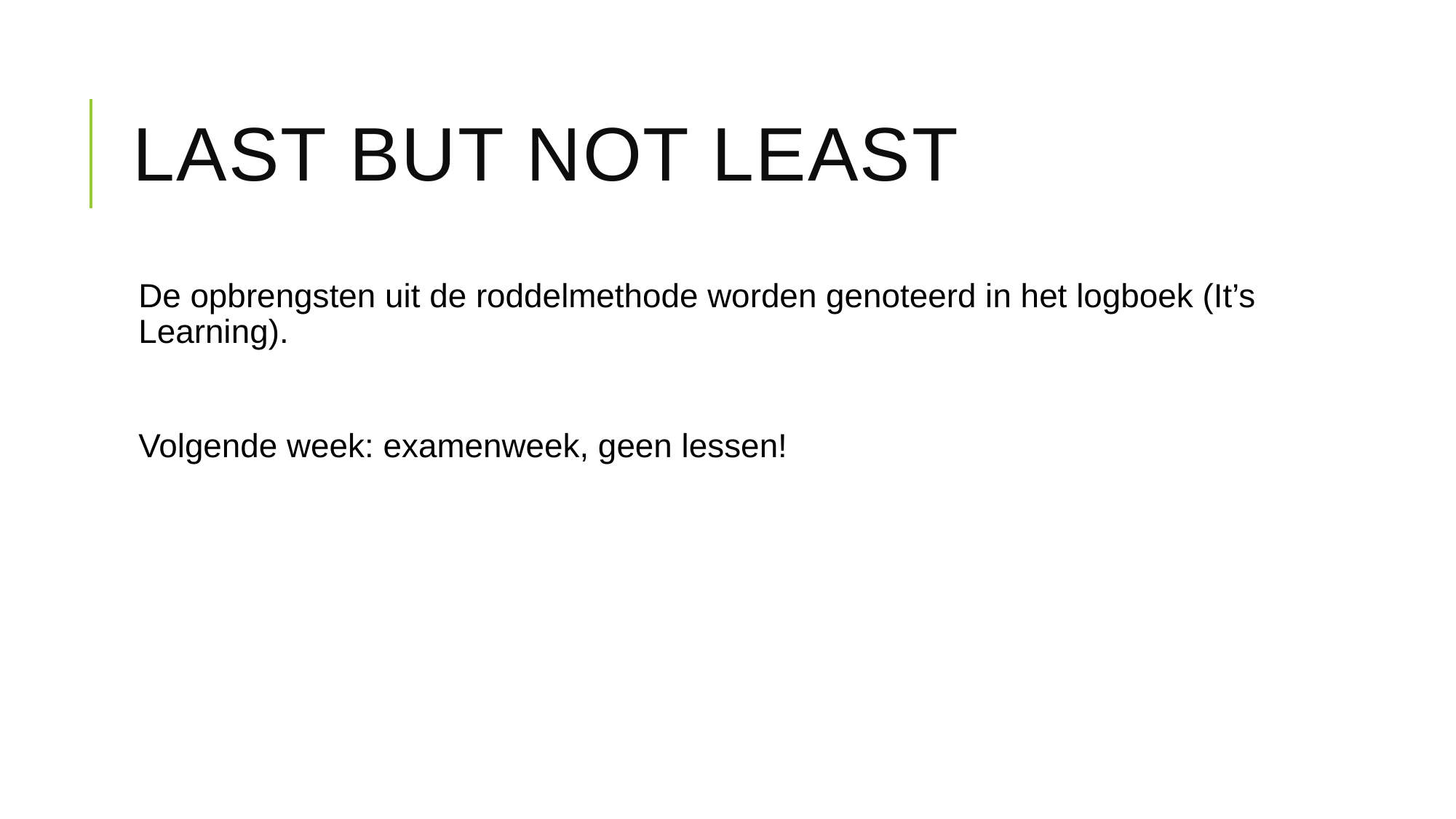

# Last but not least
De opbrengsten uit de roddelmethode worden genoteerd in het logboek (It’s Learning).

Volgende week: examenweek, geen lessen!